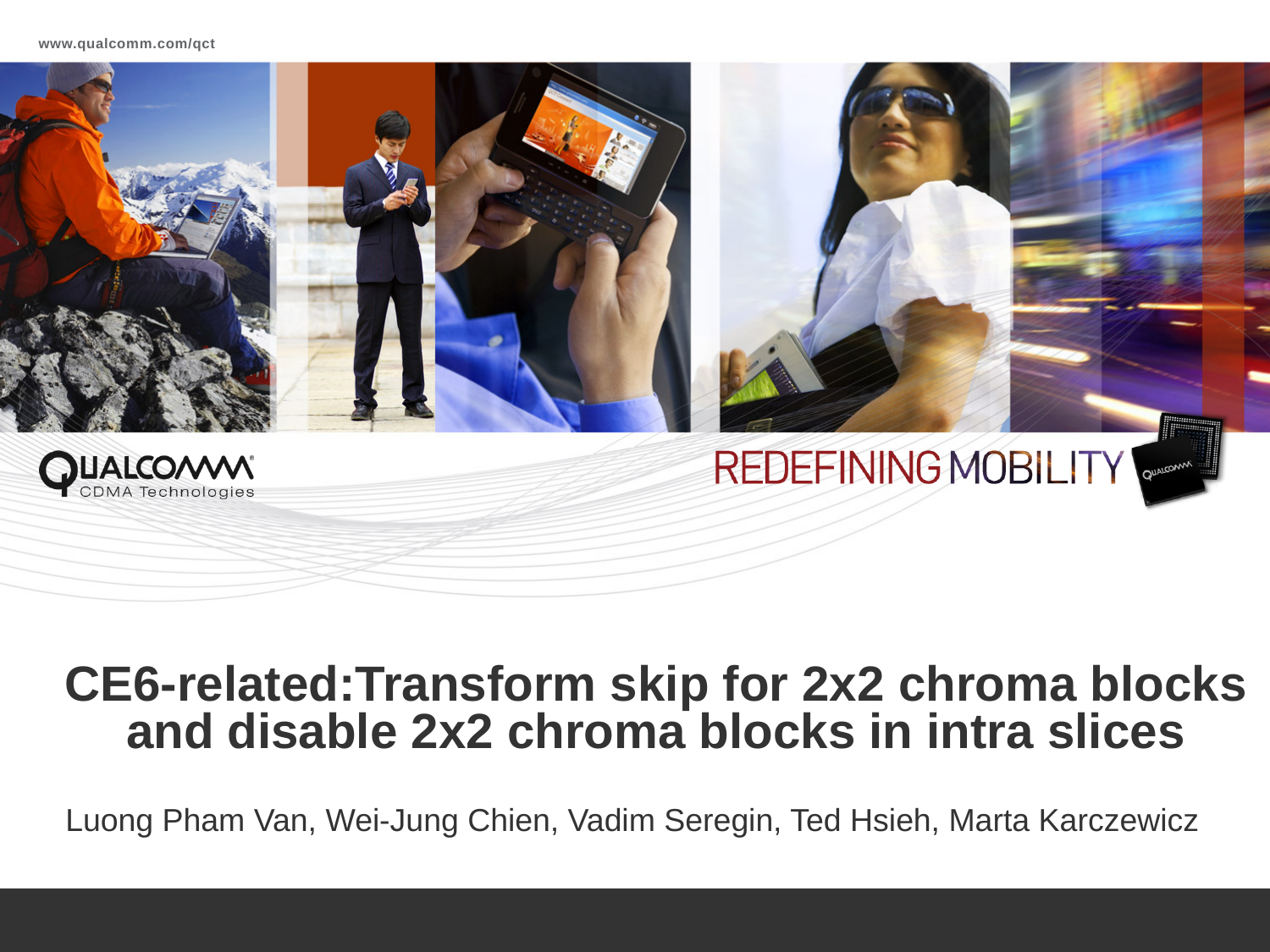

# CE6-related:Transform skip for 2x2 chroma blocks and disable 2x2 chroma blocks in intra slices
Luong Pham Van, Wei-Jung Chien, Vadim Seregin, Ted Hsieh, Marta Karczewicz